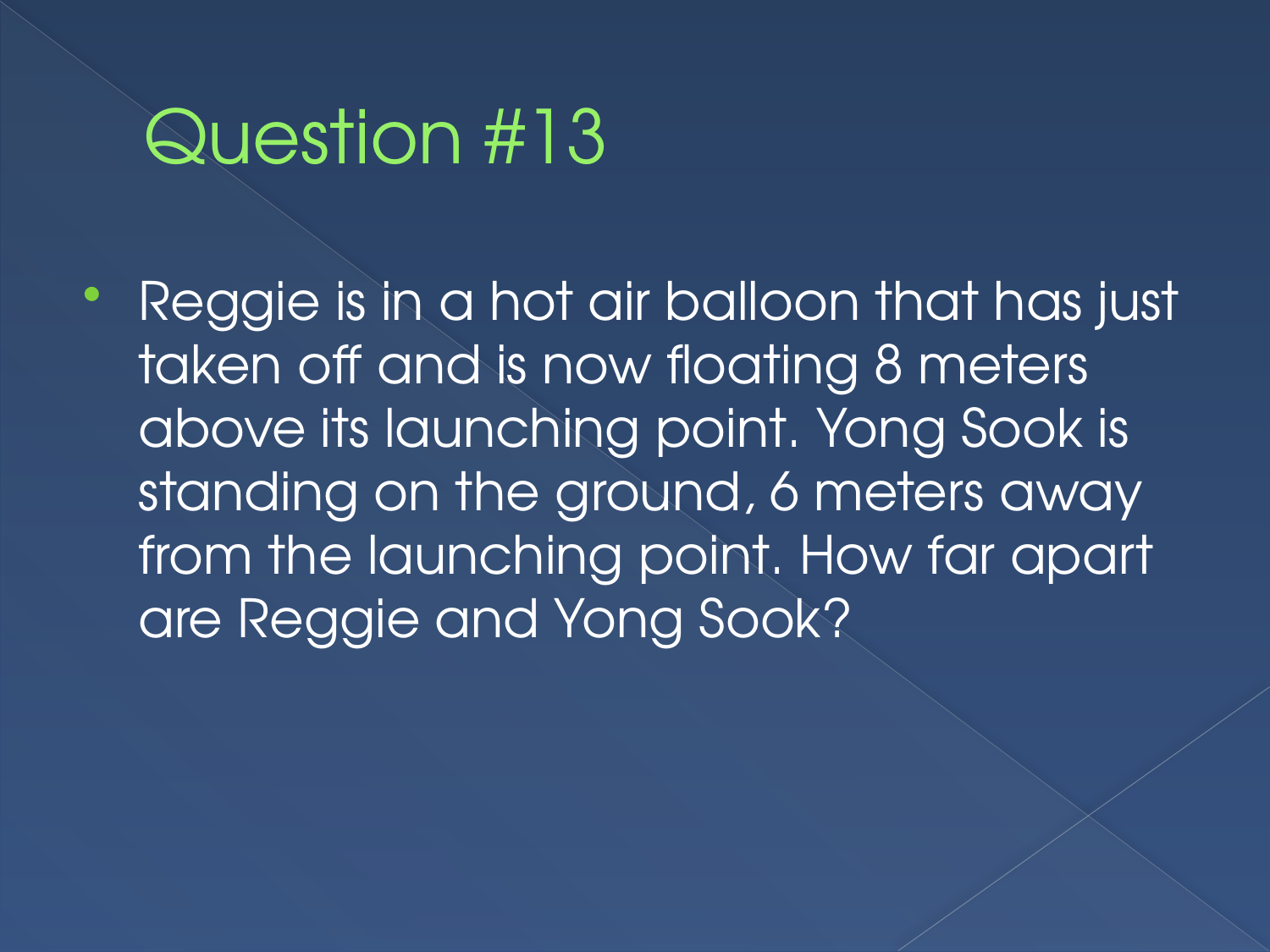

# Question #13
Reggie is in a hot air balloon that has just taken off and is now floating 8 meters above its launching point. Yong Sook is standing on the ground, 6 meters away from the launching point. How far apart are Reggie and Yong Sook?